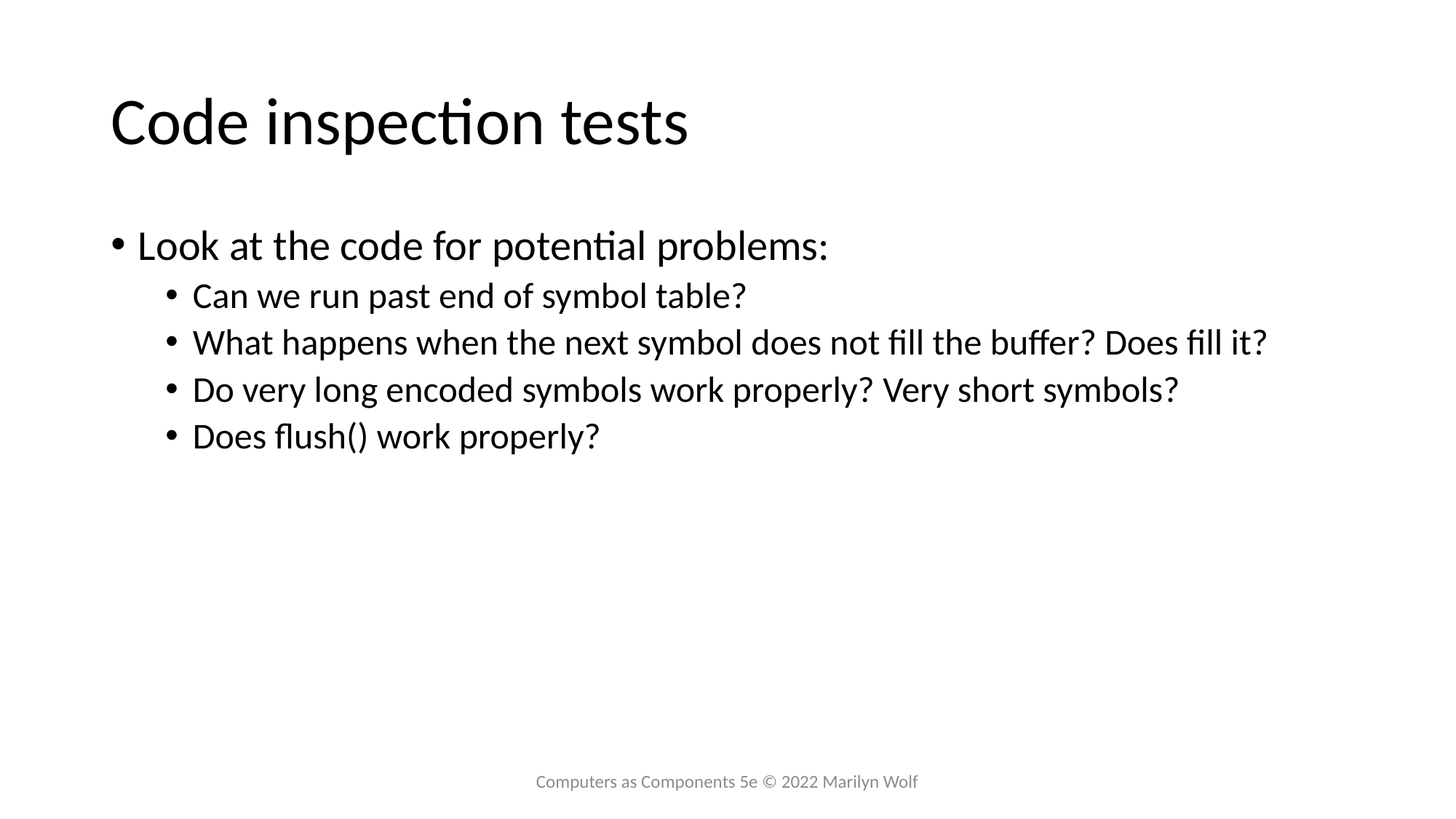

# Code inspection tests
Look at the code for potential problems:
Can we run past end of symbol table?
What happens when the next symbol does not fill the buffer? Does fill it?
Do very long encoded symbols work properly? Very short symbols?
Does flush() work properly?
Computers as Components 5e © 2022 Marilyn Wolf